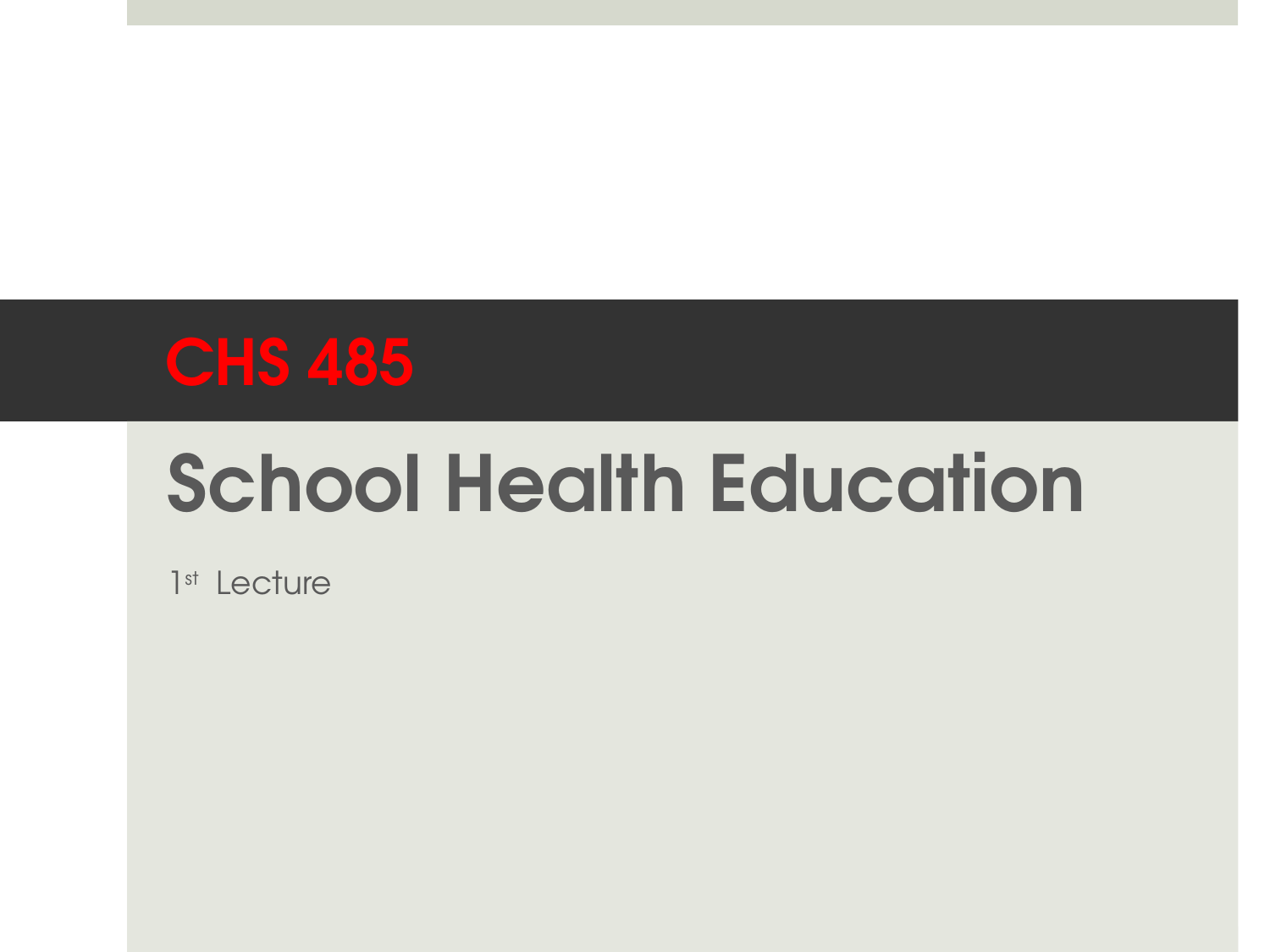

# CHS 485
School Health Education
1st  Lecture